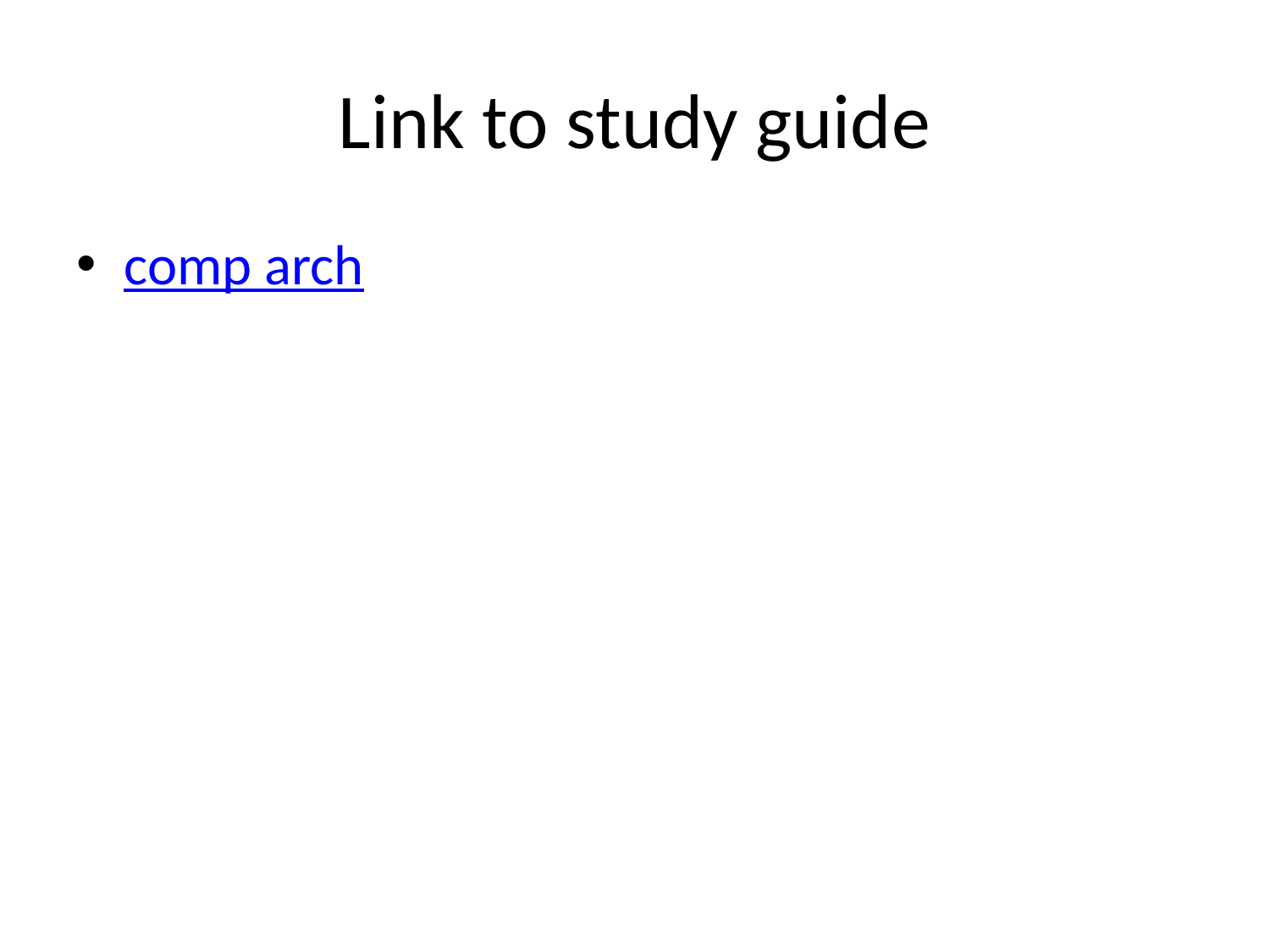

# Link to study guide
comp arch